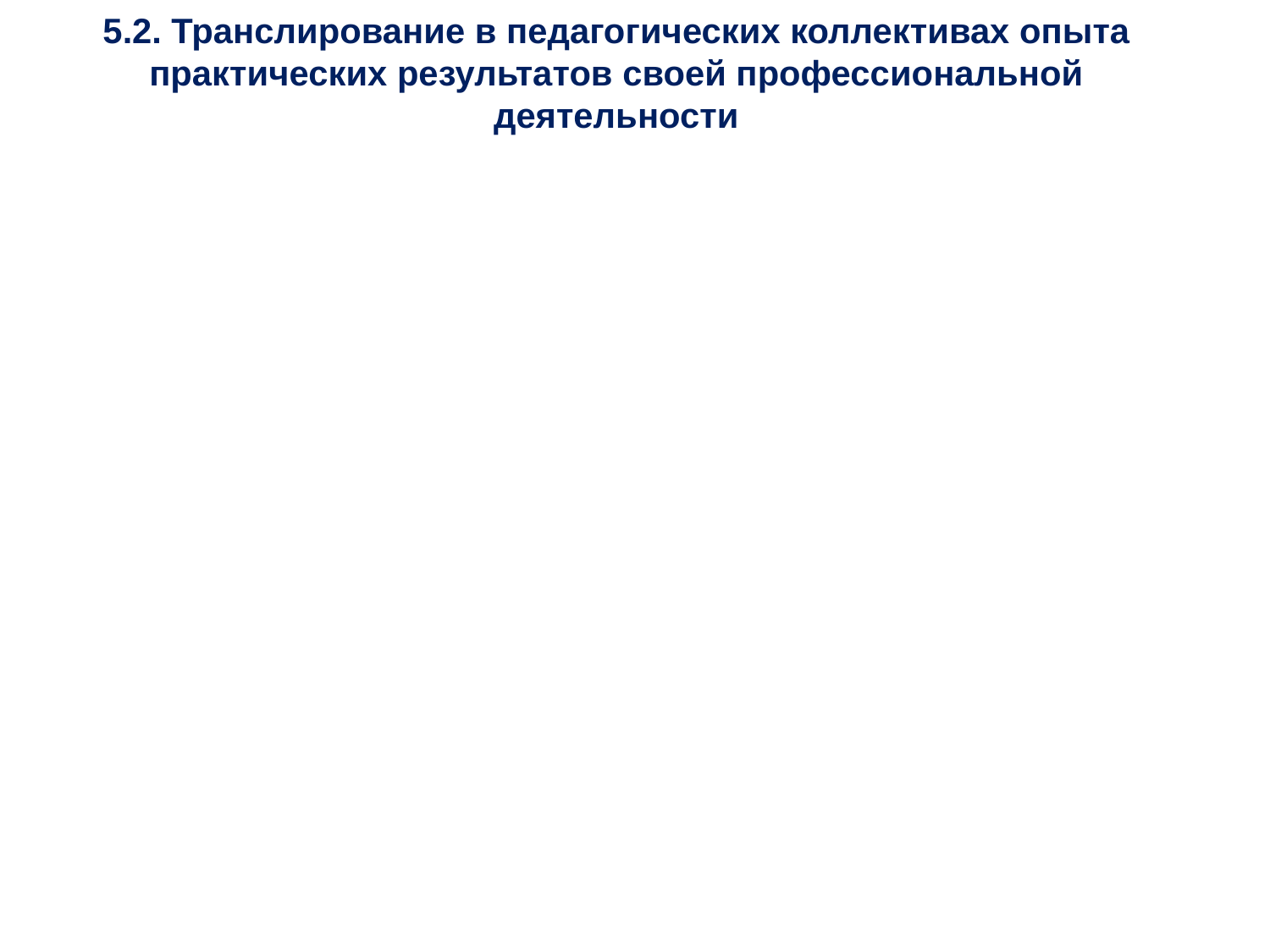

# 5.2. Транслирование в педагогических коллективах опыта практических результатов своей профессиональной деятельности